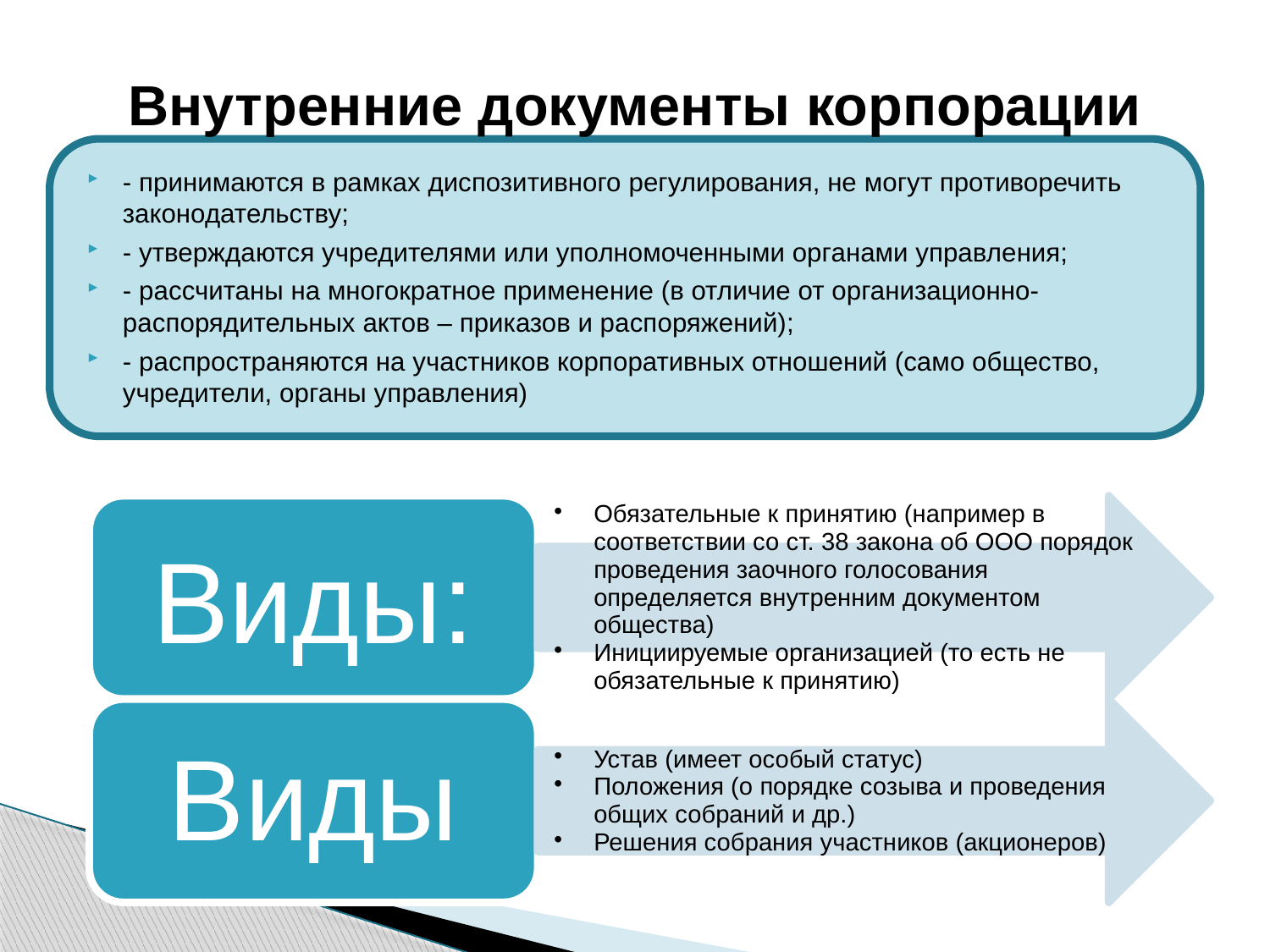

# Внутренние документы корпорации

- принимаются в рамках диспозитивного регулирования, не могут противоречить законодательству;
- утверждаются учредителями или уполномоченными органами управления;
- рассчитаны на многократное применение (в отличие от организационно-распорядительных актов – приказов и распоряжений);
- распространяются на участников корпоративных отношений (само общество, учредители, органы управления)

Виды:
Обязательные к принятию (например в соответствии со ст. 38 закона об ООО порядок проведения заочного голосования определяется внутренним документом общества)
Инициируемые организацией (то есть не обязательные к принятию)
Виды
Устав (имеет особый статус)
Положения (о порядке созыва и проведения общих собраний и др.)
Решения собрания участников (акционеров)